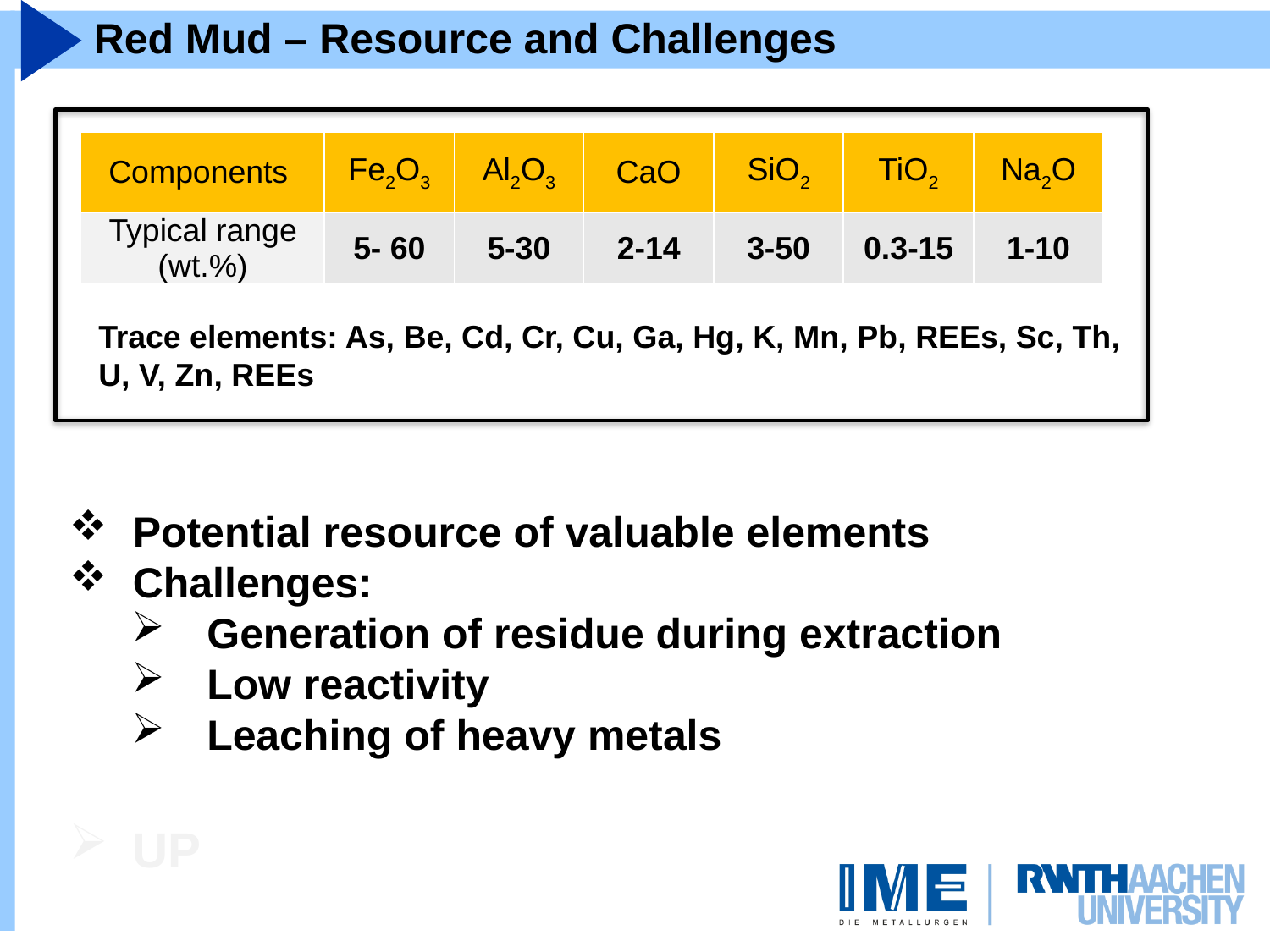

# Red Mud – Resource and Challenges

Potential resource of valuable elements
Challenges:
Generation of residue during extraction
Low reactivity
Leaching of heavy metals

UP

| Components | Fe2O3 | Al2O3 | CaO | SiO2 | TiO2 | Na2O |
| --- | --- | --- | --- | --- | --- | --- |
| Typical range (wt.%) | 5- 60 | 5-30 | 2-14 | 3-50 | 0.3-15 | 1-10 |
Trace elements: As, Be, Cd, Cr, Cu, Ga, Hg, K, Mn, Pb, REEs, Sc, Th,
U, V, Zn, REEs